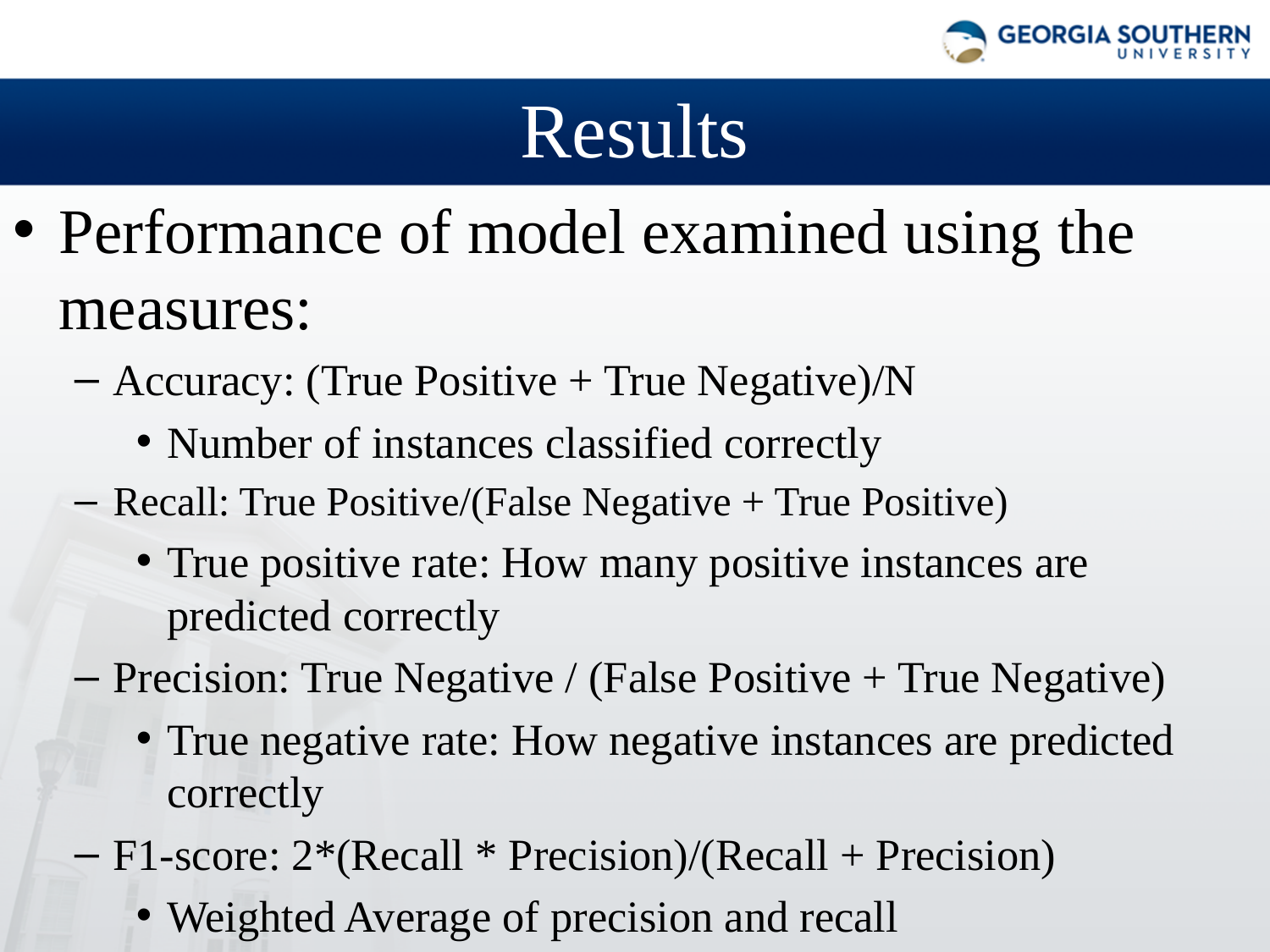

# Results
Performance of model examined using the measures:
Accuracy: (True Positive + True Negative)/N
Number of instances classified correctly
Recall: True Positive/(False Negative + True Positive)
True positive rate: How many positive instances are predicted correctly
Precision: True Negative / (False Positive + True Negative)
True negative rate: How negative instances are predicted correctly
F1-score: 2*(Recall * Precision)/(Recall + Precision)
Weighted Average of precision and recall